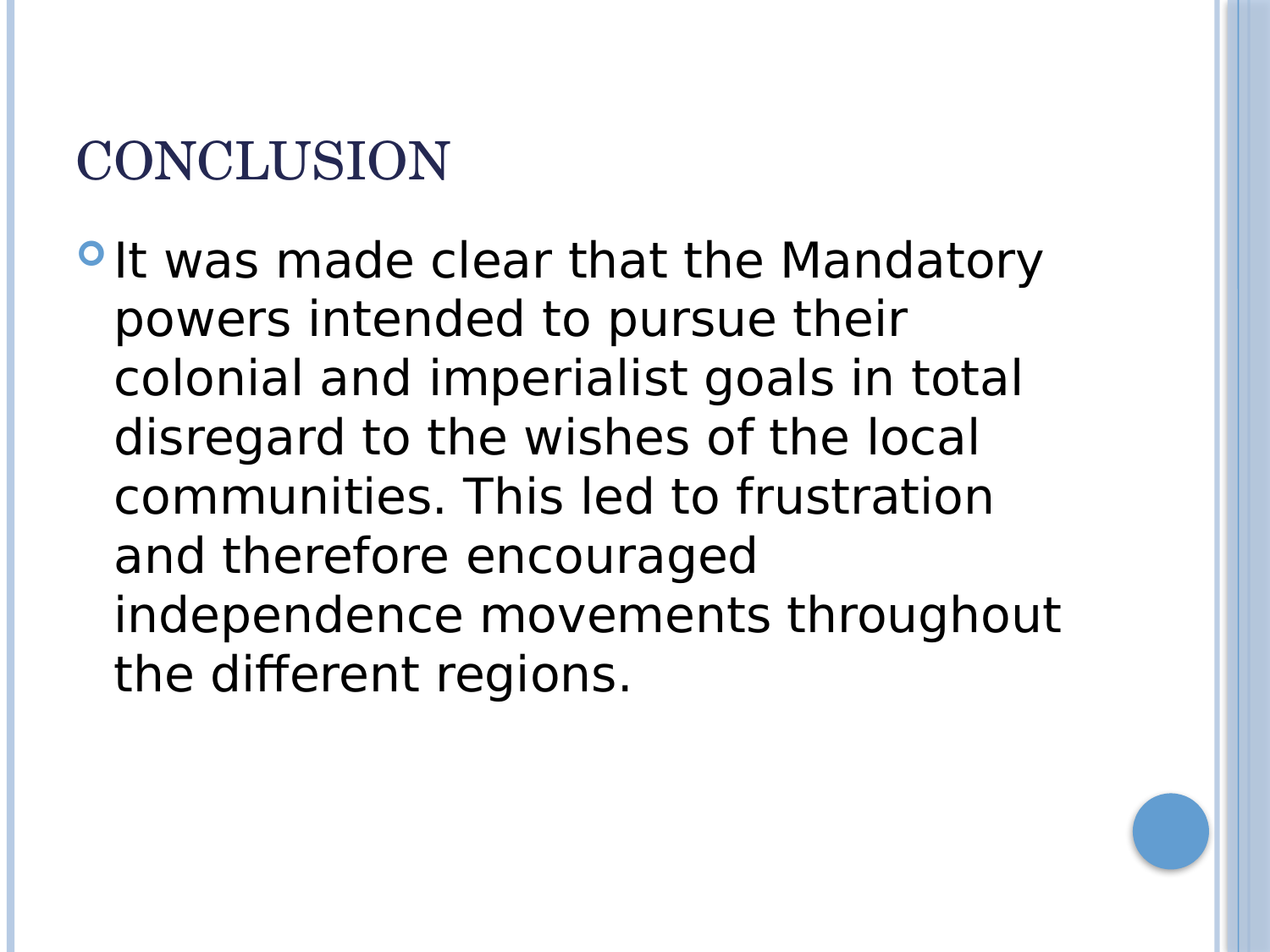

# conclusion
It was made clear that the Mandatory powers intended to pursue their colonial and imperialist goals in total disregard to the wishes of the local communities. This led to frustration and therefore encouraged independence movements throughout the different regions.